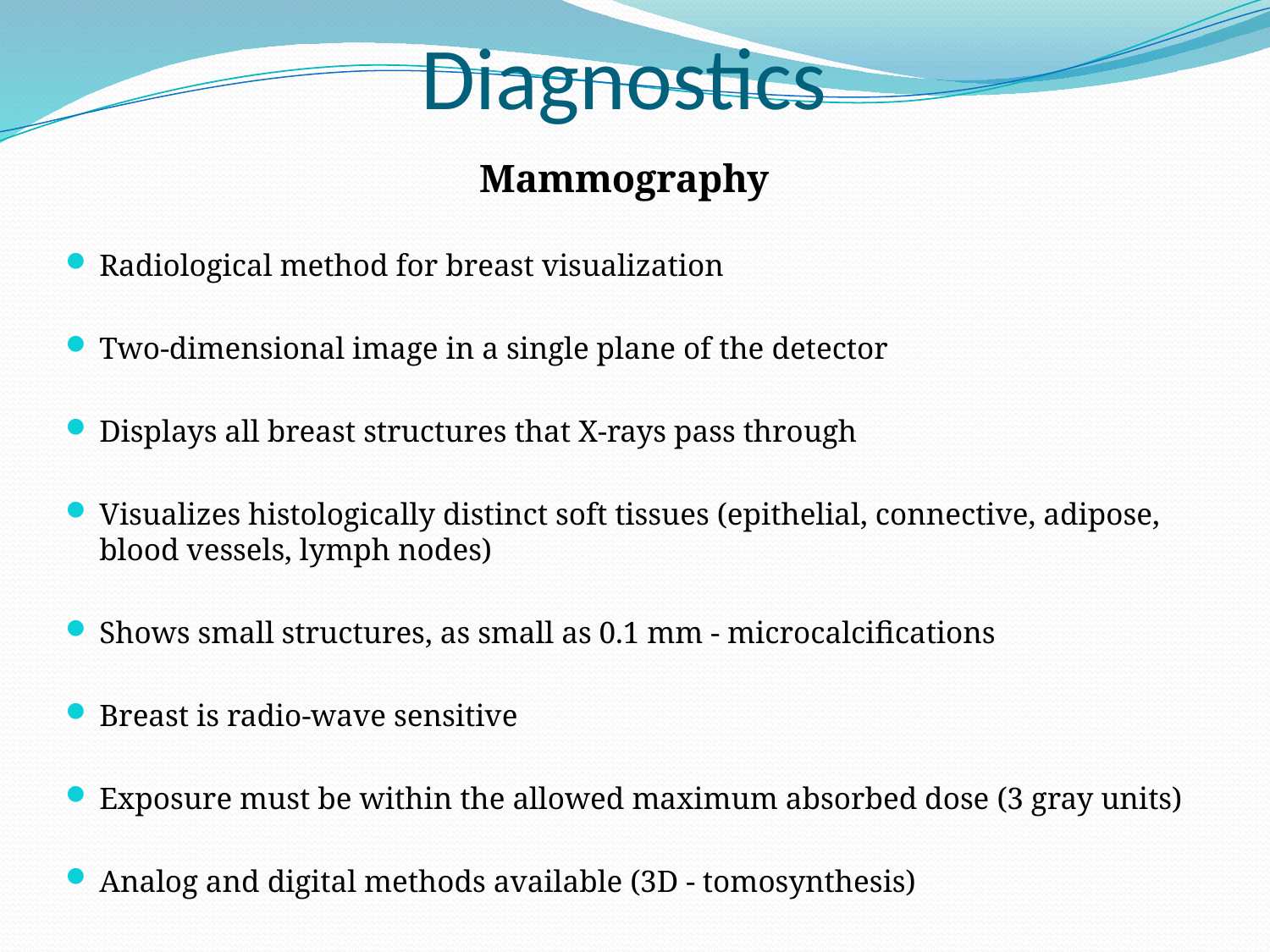

# Diagnostics
Mammography

Radiological method for breast visualization

Two-dimensional image in a single plane of the detector

Displays all breast structures that X-rays pass through

Visualizes histologically distinct soft tissues (epithelial, connective, adipose, blood vessels, lymph nodes)

Shows small structures, as small as 0.1 mm - microcalcifications

Breast is radio-wave sensitive

Exposure must be within the allowed maximum absorbed dose (3 gray units)

Analog and digital methods available (3D - tomosynthesis)